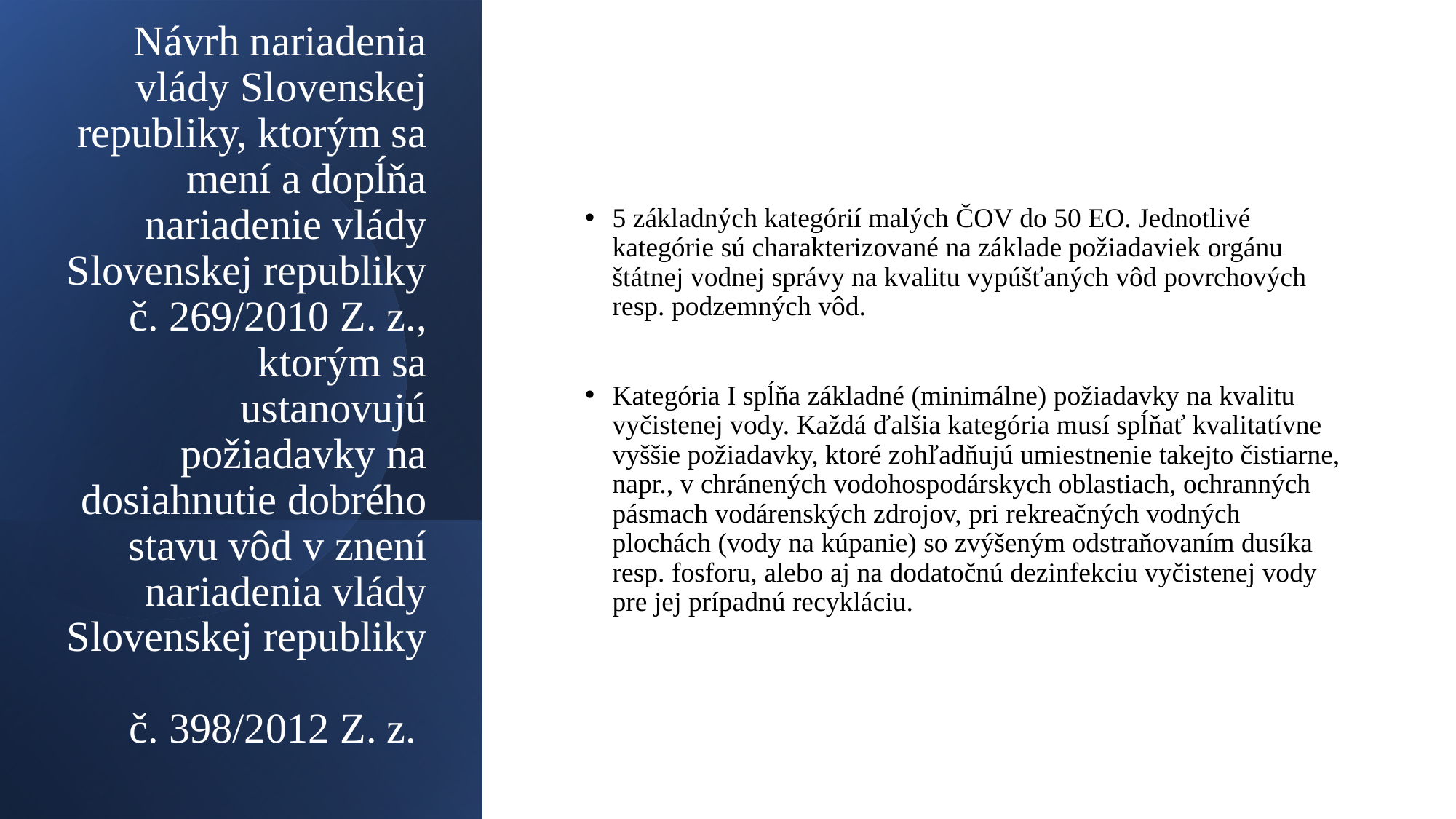

# Návrh nariadenia vlády Slovenskej republiky, ktorým sa mení a dopĺňa nariadenie vlády Slovenskej republiky č. 269/2010 Z. z., ktorým sa ustanovujú požiadavky na dosiahnutie dobrého stavu vôd v znení nariadenia vlády Slovenskej republiky č. 398/2012 Z. z.

5 základných kategórií malých ČOV do 50 EO. Jednotlivé kategórie sú charakterizované na základe požiadaviek orgánu štátnej vodnej správy na kvalitu vypúšťaných vôd povrchových resp. podzemných vôd.

Kategória I spĺňa základné (minimálne) požiadavky na kvalitu vyčistenej vody. Každá ďalšia kategória musí spĺňať kvalitatívne vyššie požiadavky, ktoré zohľadňujú umiestnenie takejto čistiarne, napr., v chránených vodohospodárskych oblastiach, ochranných pásmach vodárenských zdrojov, pri rekreačných vodných plochách (vody na kúpanie) so zvýšeným odstraňovaním dusíka resp. fosforu, alebo aj na dodatočnú dezinfekciu vyčistenej vody pre jej prípadnú recykláciu.